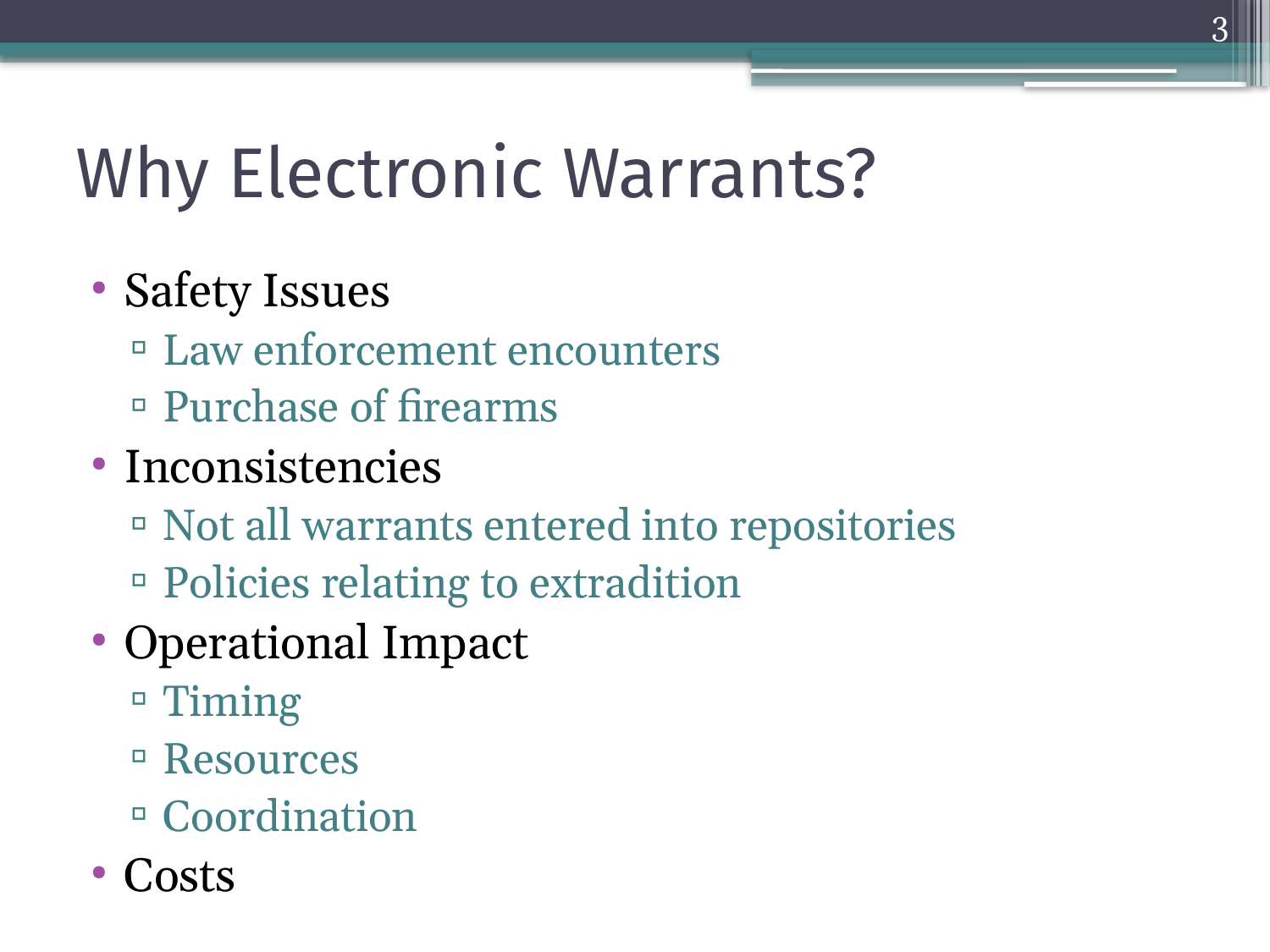

3
# Why Electronic Warrants?
Safety Issues
Law enforcement encounters
Purchase of firearms
Inconsistencies
Not all warrants entered into repositories
Policies relating to extradition
Operational Impact
Timing
Resources
Coordination
Costs